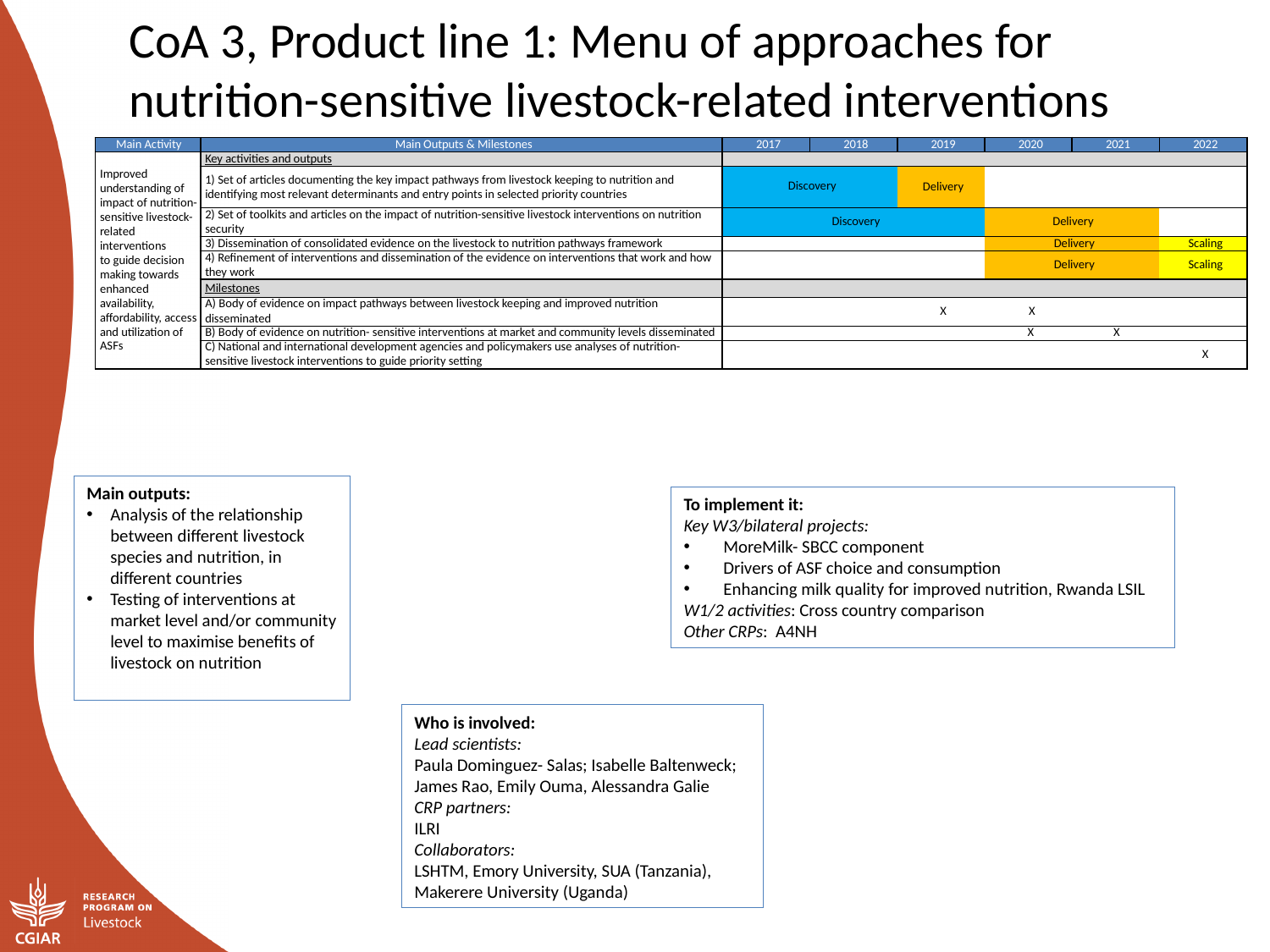

CoA 3, Product line 1: Menu of approaches for nutrition-sensitive livestock-related interventions
| Main Activity | Main Outputs & Milestones | 2017 | 2018 | 2019 |  | 2020 | 2021 | 2022 |
| --- | --- | --- | --- | --- | --- | --- | --- | --- |
| Improved understanding of impact of nutrition-sensitive livestock-related interventions to guide decision making towards enhanced availability, affordability, access and utilization of ASFs | Key activities and outputs |  |  |  |  |  |  |  |
|  | 1) Set of articles documenting the key impact pathways from livestock keeping to nutrition and identifying most relevant determinants and entry points in selected priority countries | Discovery |  | Delivery |  |  |  |  |
|  | 2) Set of toolkits and articles on the impact of nutrition-sensitive livestock interventions on nutrition security | Discovery |  |  |  | Delivery |  |  |
|  | 3) Dissemination of consolidated evidence on the livestock to nutrition pathways framework |  |  |  |  | Delivery |  | Scaling |
|  | 4) Refinement of interventions and dissemination of the evidence on interventions that work and how they work |  |  |  |  | Delivery |  | Scaling |
|  | Milestones |  |  |  |  |  |  |  |
|  | A) Body of evidence on impact pathways between livestock keeping and improved nutrition disseminated |  |  | X |  | X |  |  |
|  | B) Body of evidence on nutrition- sensitive interventions at market and community levels disseminated |  |  |  |  | X | X |  |
|  | C) National and international development agencies and policymakers use analyses of nutrition-sensitive livestock interventions to guide priority setting |  |  |  |  |  |  | X |
Main outputs:
Analysis of the relationship between different livestock species and nutrition, in different countries
Testing of interventions at market level and/or community level to maximise benefits of livestock on nutrition

To implement it:
Key W3/bilateral projects:
MoreMilk- SBCC component
Drivers of ASF choice and consumption
Enhancing milk quality for improved nutrition, Rwanda LSIL
W1/2 activities: Cross country comparison
Other CRPs:  A4NH
Who is involved:
Lead scientists:
Paula Dominguez- Salas; Isabelle Baltenweck; James Rao, Emily Ouma, Alessandra Galie
CRP partners:
ILRI
Collaborators:
LSHTM, Emory University, SUA (Tanzania), Makerere University (Uganda)